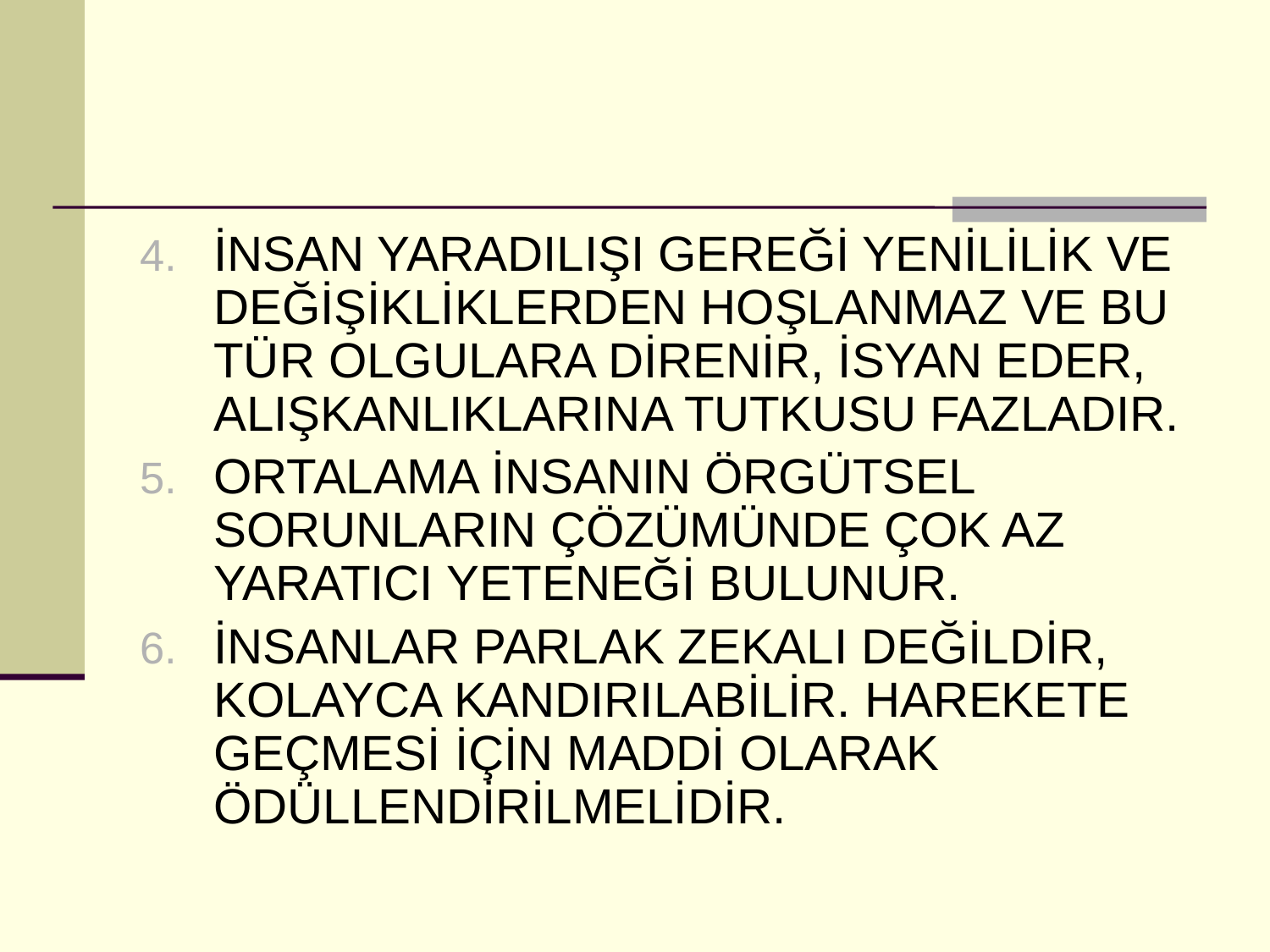

#
İNSAN YARADILIŞI GEREĞİ YENİLİLİK VE DEĞİŞİKLİKLERDEN HOŞLANMAZ VE BU TÜR OLGULARA DİRENİR, İSYAN EDER, ALIŞKANLIKLARINA TUTKUSU FAZLADIR.
ORTALAMA İNSANIN ÖRGÜTSEL SORUNLARIN ÇÖZÜMÜNDE ÇOK AZ YARATICI YETENEĞİ BULUNUR.
İNSANLAR PARLAK ZEKALI DEĞİLDİR, KOLAYCA KANDIRILABİLİR. HAREKETE GEÇMESİ İÇİN MADDİ OLARAK ÖDÜLLENDİRİLMELİDİR.